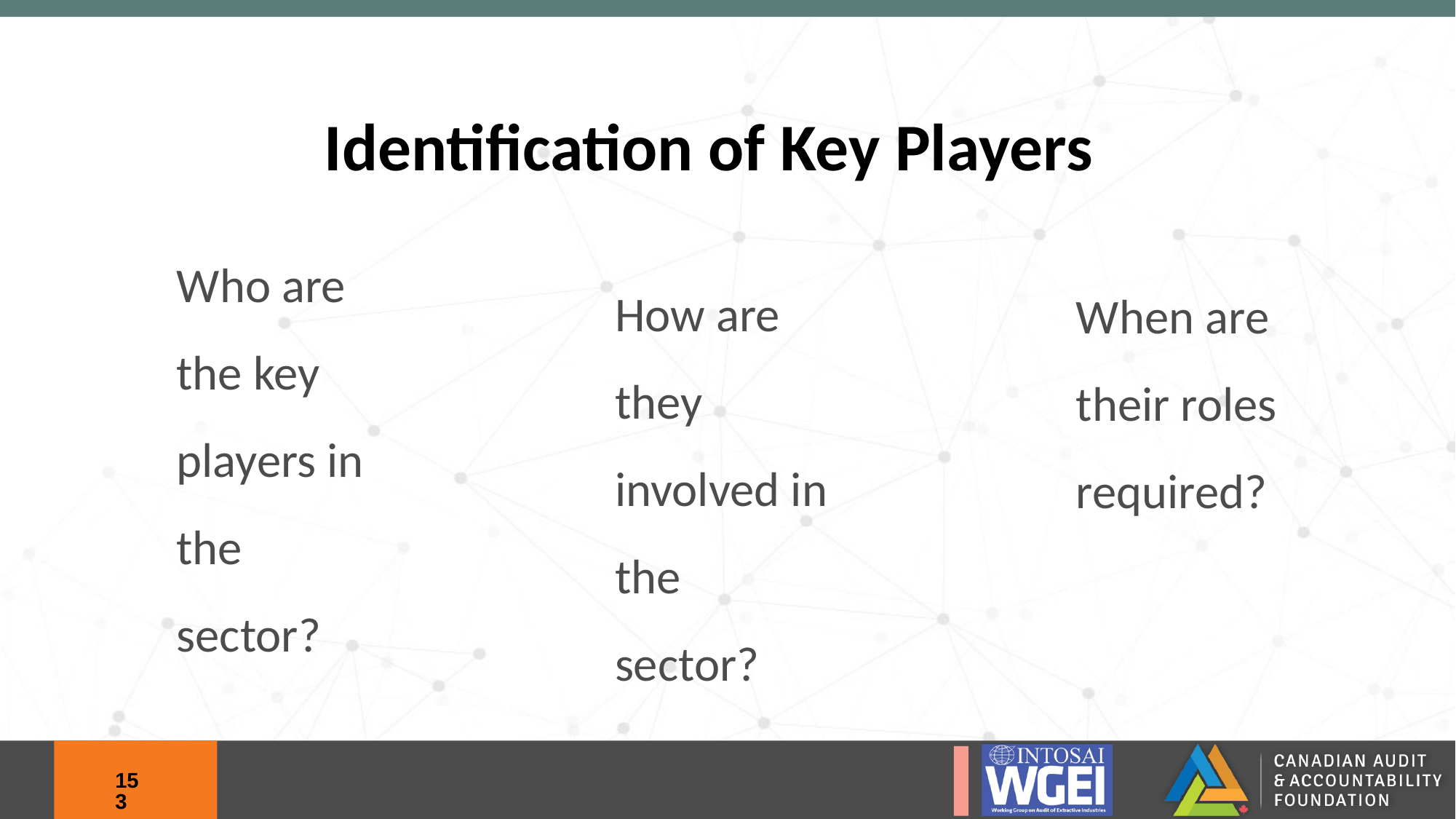

Identification of Key Players
Who are the key players in the sector?

How are they involved in the sector?

When are their roles required?